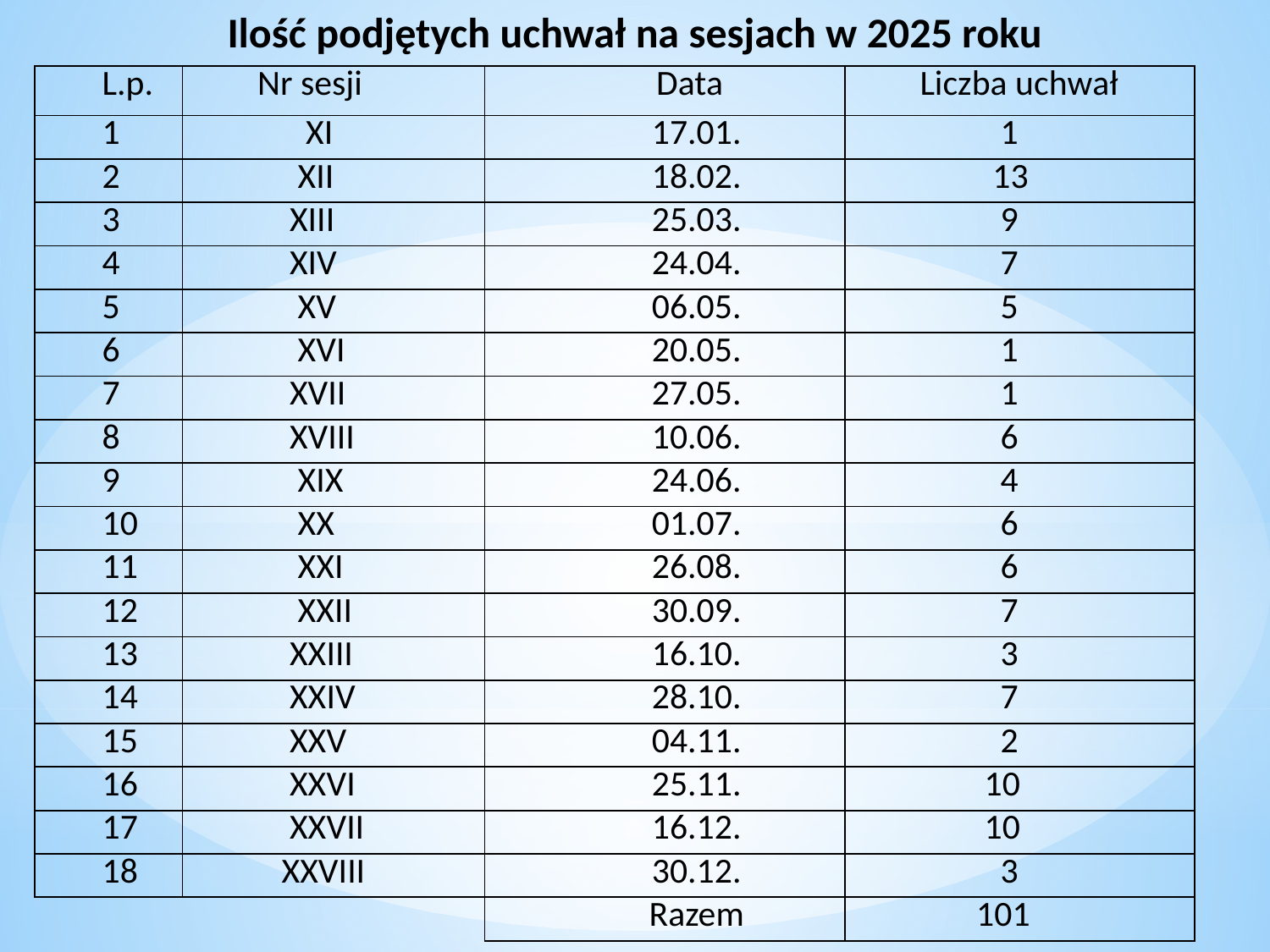

Ilość podjętych uchwał na sesjach w 2025 roku
| L.p. | Nr sesji | Data | Liczba uchwał |
| --- | --- | --- | --- |
| 1 | XI | 17.01. | 1 |
| 2 | XII | 18.02. | 13 |
| 3 | XIII | 25.03. | 9 |
| 4 | XIV | 24.04. | 7 |
| 5 | XV | 06.05. | 5 |
| 6 | XVI | 20.05. | 1 |
| 7 | XVII | 27.05. | 1 |
| 8 | XVIII | 10.06. | 6 |
| 9 | XIX | 24.06. | 4 |
| 10 | XX | 01.07. | 6 |
| 11 | XXI | 26.08. | 6 |
| 12 | XXII | 30.09. | 7 |
| 13 | XXIII | 16.10. | 3 |
| 14 | XXIV | 28.10. | 7 |
| 15 | XXV | 04.11. | 2 |
| 16 | XXVI | 25.11. | 10 |
| 17 | XXVII | 16.12. | 10 |
| 18 | XXVIII | 30.12. | 3 |
|  |  | Razem | 101 |